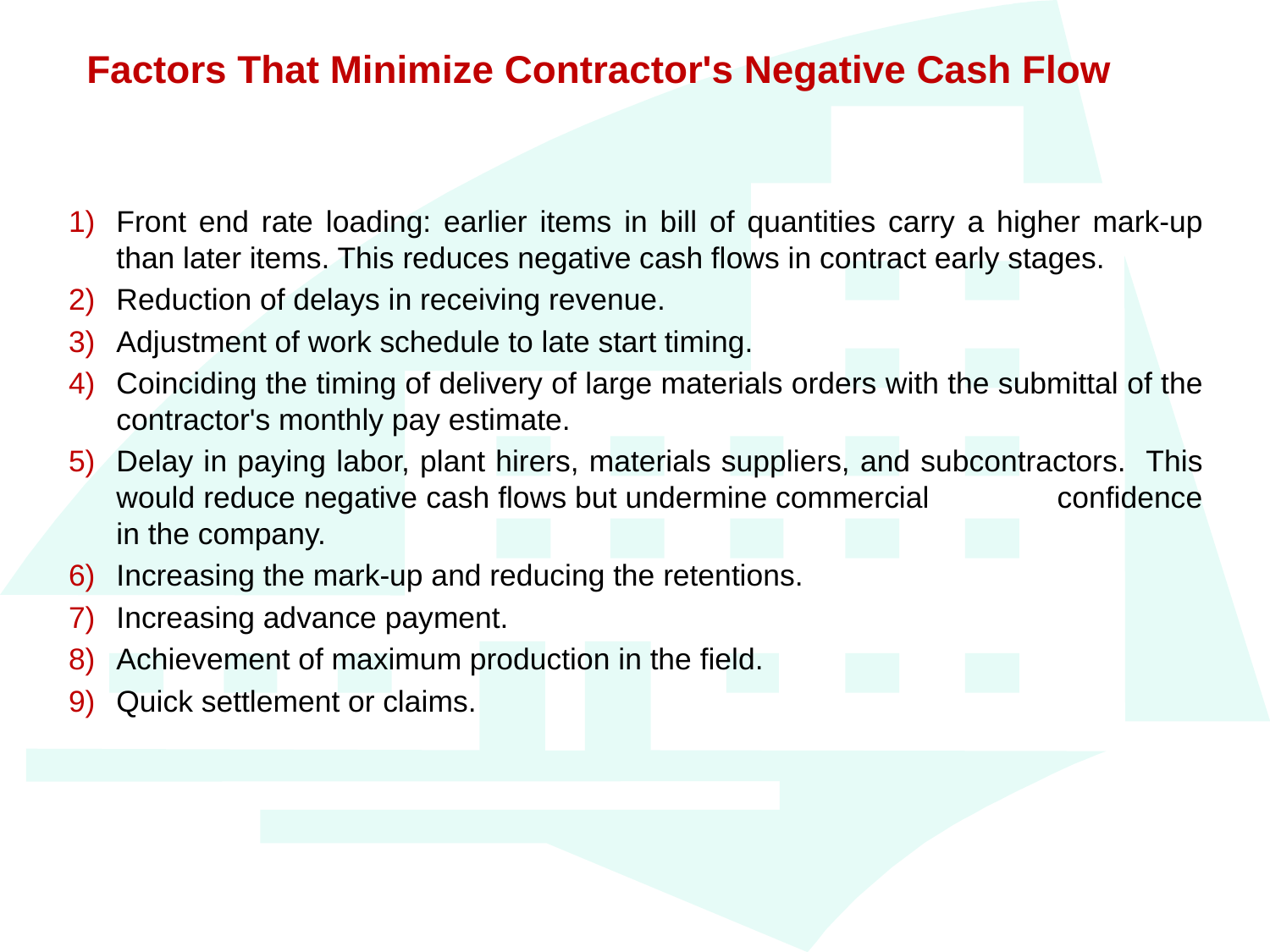

Factors That Minimize Contractor's Negative Cash Flow

Front end rate loading: earlier items in bill of quantities carry a higher mark-up than later items. This reduces negative cash flows in contract early stages.
Reduction of delays in receiving revenue.
Adjustment of work schedule to late start timing.
Coinciding the timing of delivery of large materials orders with the submittal of the contractor's monthly pay estimate.
Delay in paying labor, plant hirers, materials suppliers, and subcontractors.  This would reduce negative cash flows but undermine commercial               confidence in the company.
Increasing the mark-up and reducing the retentions.
Increasing advance payment.
Achievement of maximum production in the field.
Quick settlement or claims.
1/1/2013 3:59 PM